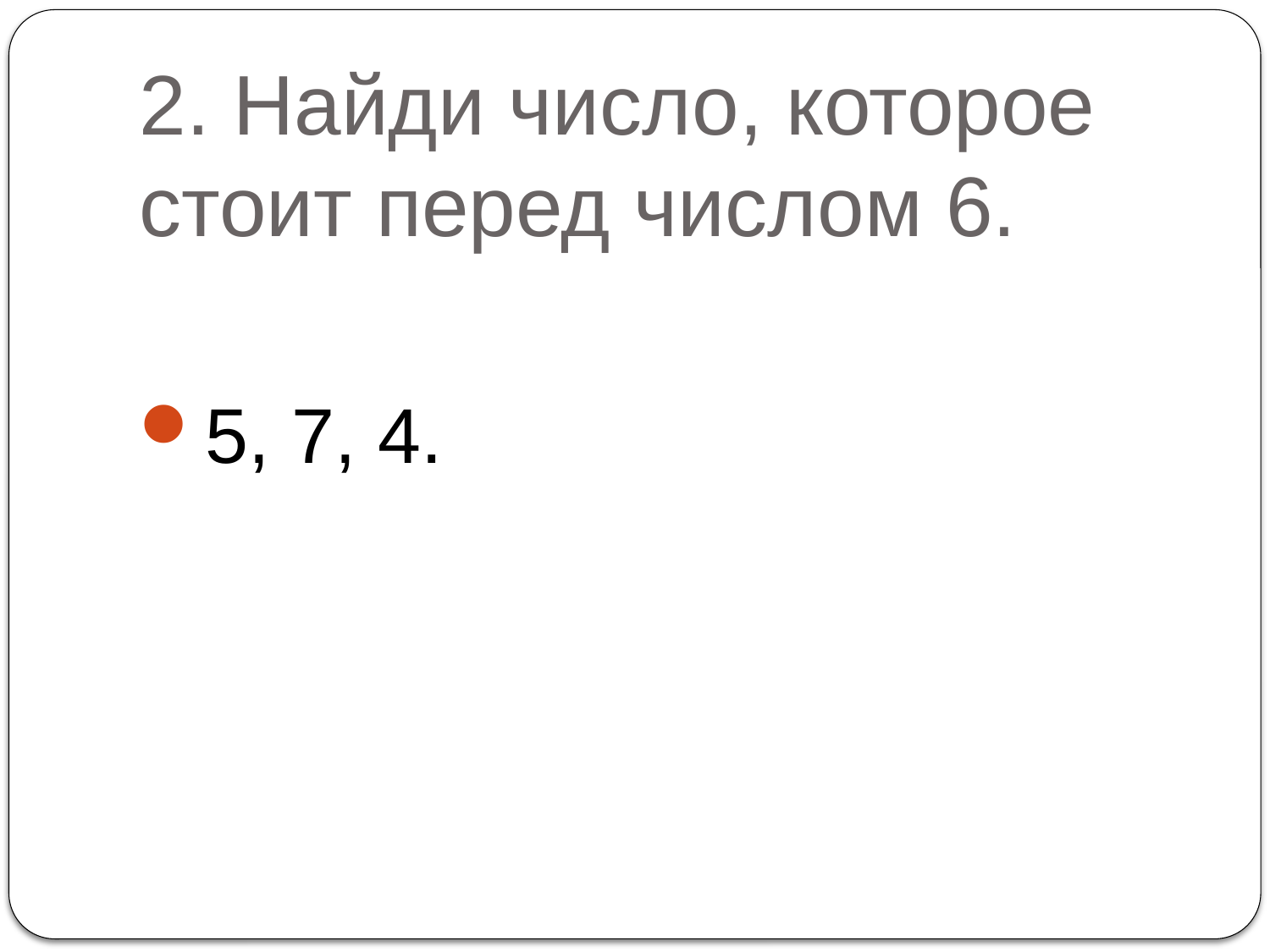

# 2. Найди число, которое стоит перед числом 6.

5, 7, 4.